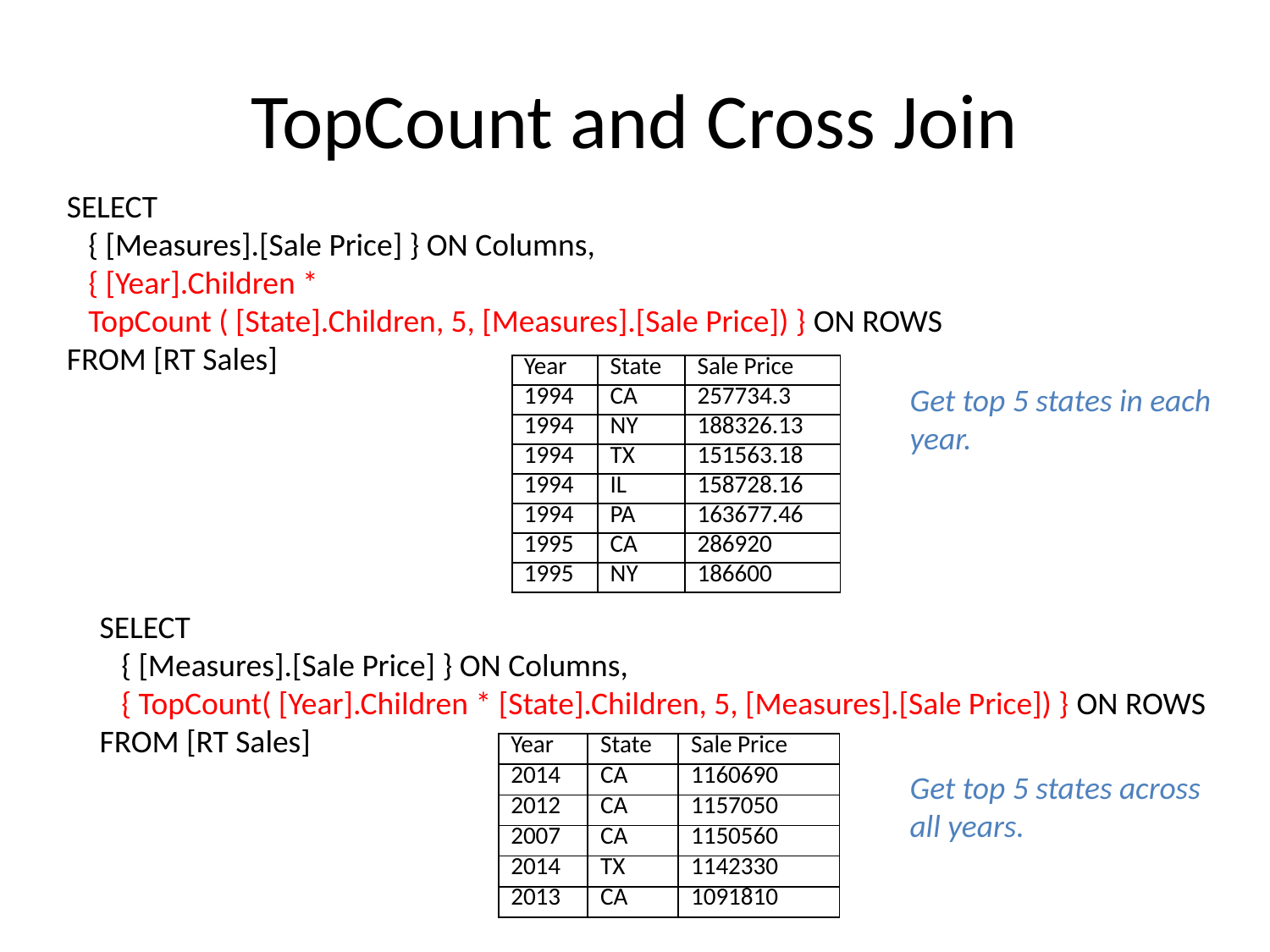

# TopCount and Cross Join
SELECT
   { [Measures].[Sale Price] } ON Columns,
   { [Year].Children *
   TopCount ( [State].Children, 5, [Measures].[Sale Price]) } ON ROWS
FROM [RT Sales]
| Year | State | Sale Price |
| --- | --- | --- |
| 1994 | CA | 257734.3 |
| 1994 | NY | 188326.13 |
| 1994 | TX | 151563.18 |
| 1994 | IL | 158728.16 |
| 1994 | PA | 163677.46 |
| 1995 | CA | 286920 |
| 1995 | NY | 186600 |
Get top 5 states in each year.
SELECT
   { [Measures].[Sale Price] } ON Columns,
   { TopCount( [Year].Children * [State].Children, 5, [Measures].[Sale Price]) } ON ROWS
FROM [RT Sales]
| Year | State | Sale Price |
| --- | --- | --- |
| 2014 | CA | 1160690 |
| 2012 | CA | 1157050 |
| 2007 | CA | 1150560 |
| 2014 | TX | 1142330 |
| 2013 | CA | 1091810 |
Get top 5 states across all years.